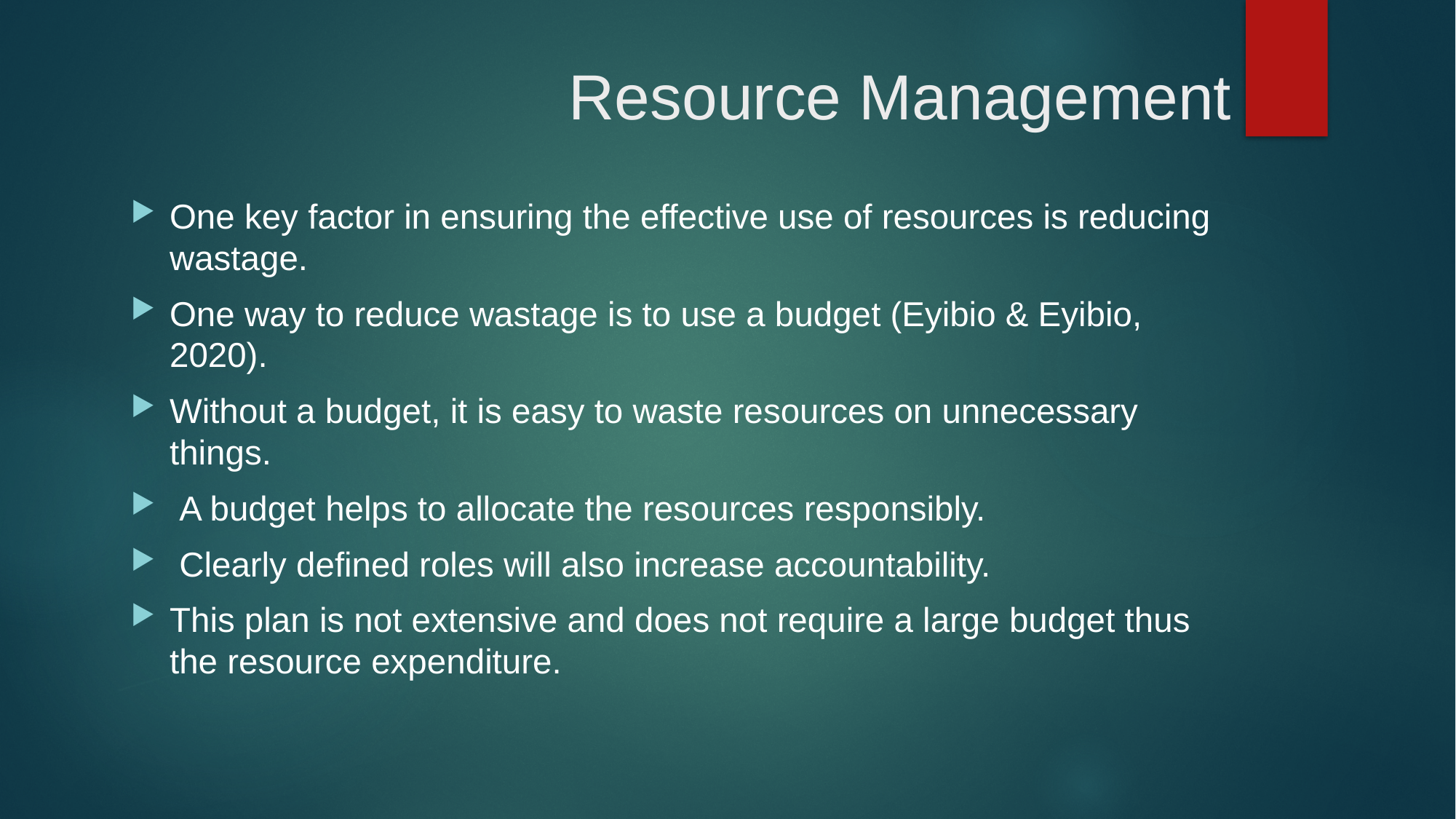

# Resource Management
One key factor in ensuring the effective use of resources is reducing wastage.
One way to reduce wastage is to use a budget (Eyibio & Eyibio, 2020).
Without a budget, it is easy to waste resources on unnecessary things.
 A budget helps to allocate the resources responsibly.
 Clearly defined roles will also increase accountability.
This plan is not extensive and does not require a large budget thus the resource expenditure.